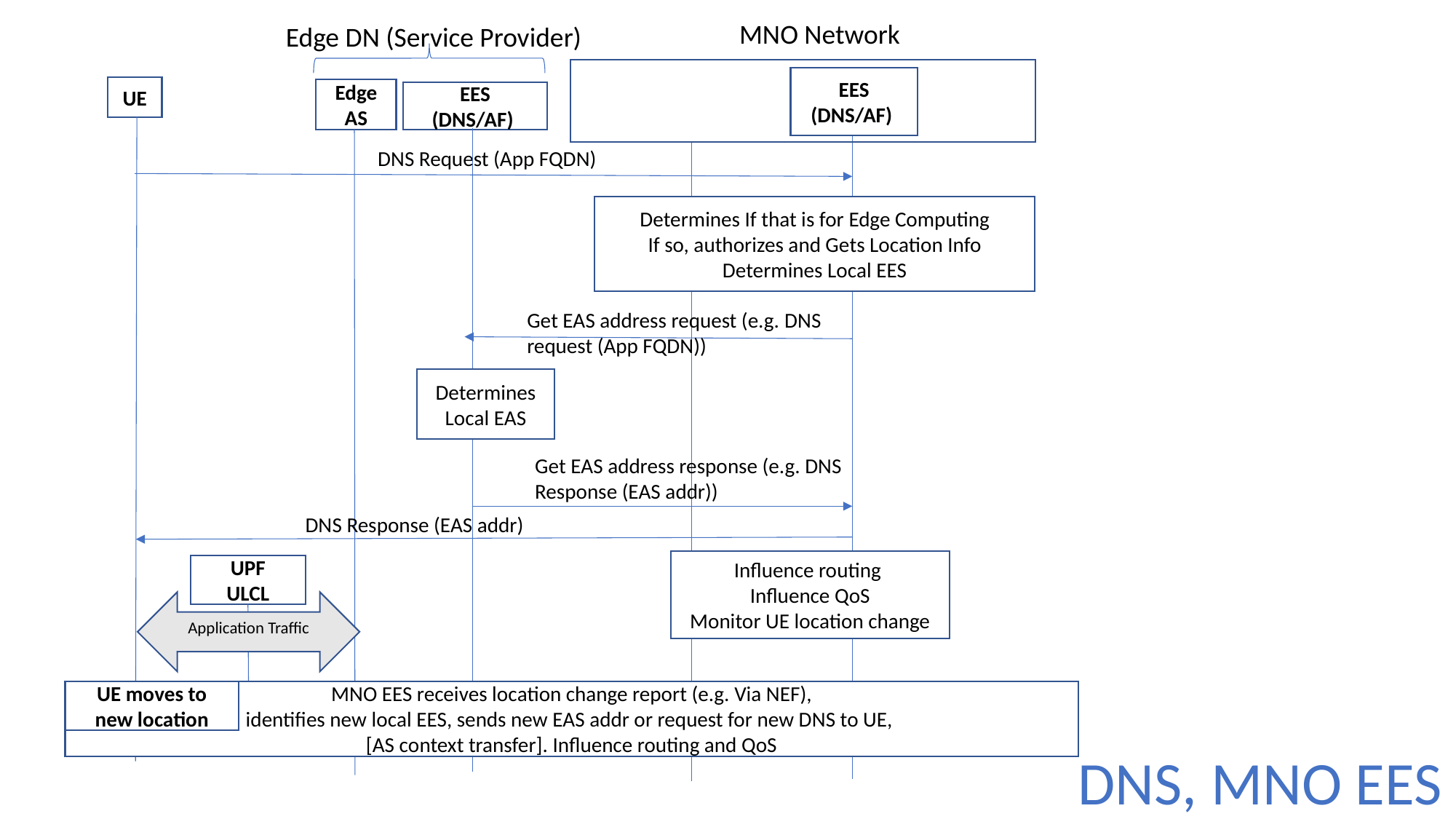

MNO Network
Edge DN (Service Provider)

EES
(DNS/AF)
UE
Edge AS
EES
(DNS/AF)
DNS Request (App FQDN)
Determines If that is for Edge Computing
If so, authorizes and Gets Location Info
Determines Local EES
Get EAS address request (e.g. DNS request (App FQDN))
Determines Local EAS
Get EAS address response (e.g. DNS Response (EAS addr))
DNS Response (EAS addr)
Influence routing
Influence QoS
Monitor UE location change
UPF
ULCL
Application Traffic
MNO EES receives location change report (e.g. Via NEF),
identifies new local EES, sends new EAS addr or request for new DNS to UE,
[AS context transfer]. Influence routing and QoS
UE moves to new location
DNS, MNO EES